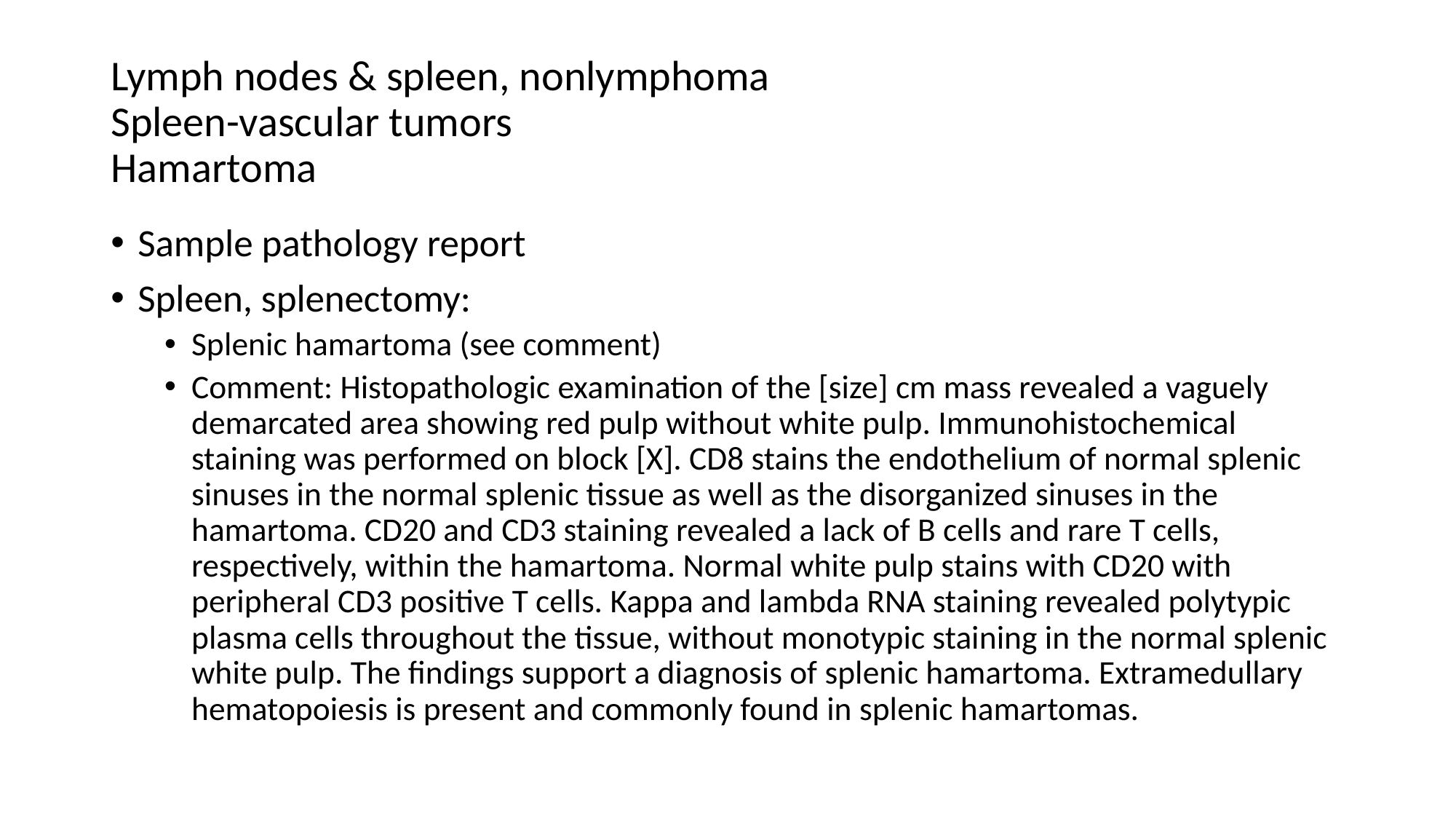

# Lymph nodes & spleen, nonlymphoma Spleen-vascular tumors Hamartoma
Sample pathology report
Spleen, splenectomy:
Splenic hamartoma (see comment)
Comment: Histopathologic examination of the [size] cm mass revealed a vaguely demarcated area showing red pulp without white pulp. Immunohistochemical staining was performed on block [X]. CD8 stains the endothelium of normal splenic sinuses in the normal splenic tissue as well as the disorganized sinuses in the hamartoma. CD20 and CD3 staining revealed a lack of B cells and rare T cells, respectively, within the hamartoma. Normal white pulp stains with CD20 with peripheral CD3 positive T cells. Kappa and lambda RNA staining revealed polytypic plasma cells throughout the tissue, without monotypic staining in the normal splenic white pulp. The findings support a diagnosis of splenic hamartoma. Extramedullary hematopoiesis is present and commonly found in splenic hamartomas.